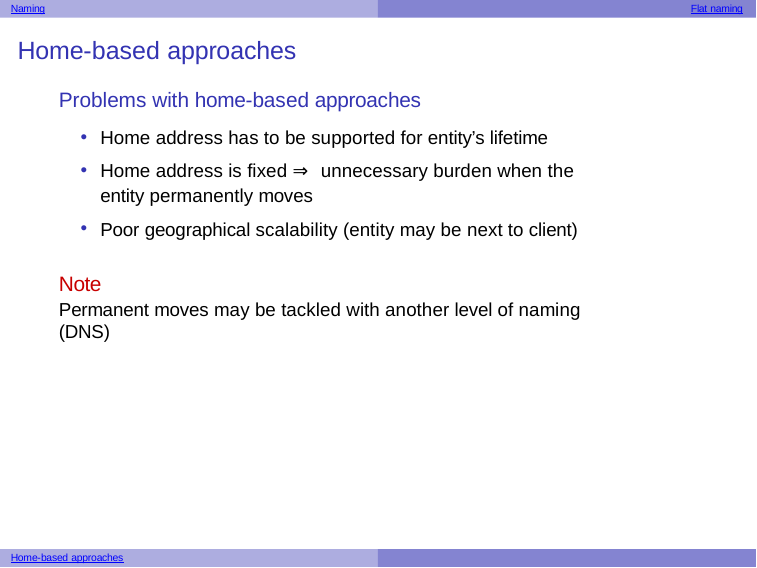

Naming
Flat naming
Home-based approaches
Problems with home-based approaches
Home address has to be supported for entity’s lifetime
Home address is fixed ⇒ unnecessary burden when the entity permanently moves
Poor geographical scalability (entity may be next to client)

Note
Permanent moves may be tackled with another level of naming (DNS)

Home-based approaches